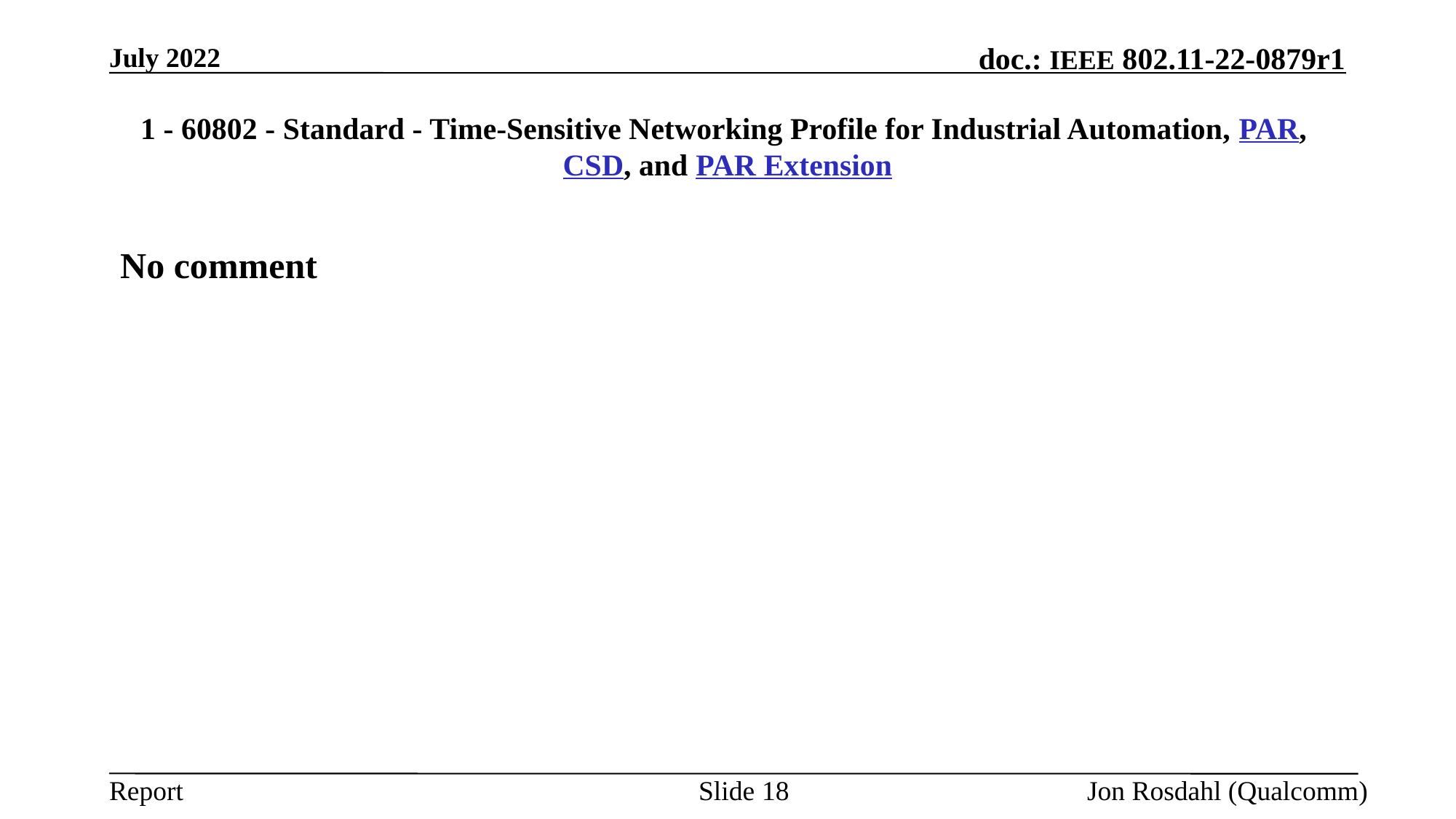

July 2022
# 1 - 60802 - Standard - Time-Sensitive Networking Profile for Industrial Automation, PAR, CSD, and PAR Extension
No comment
Slide 18
Jon Rosdahl (Qualcomm)